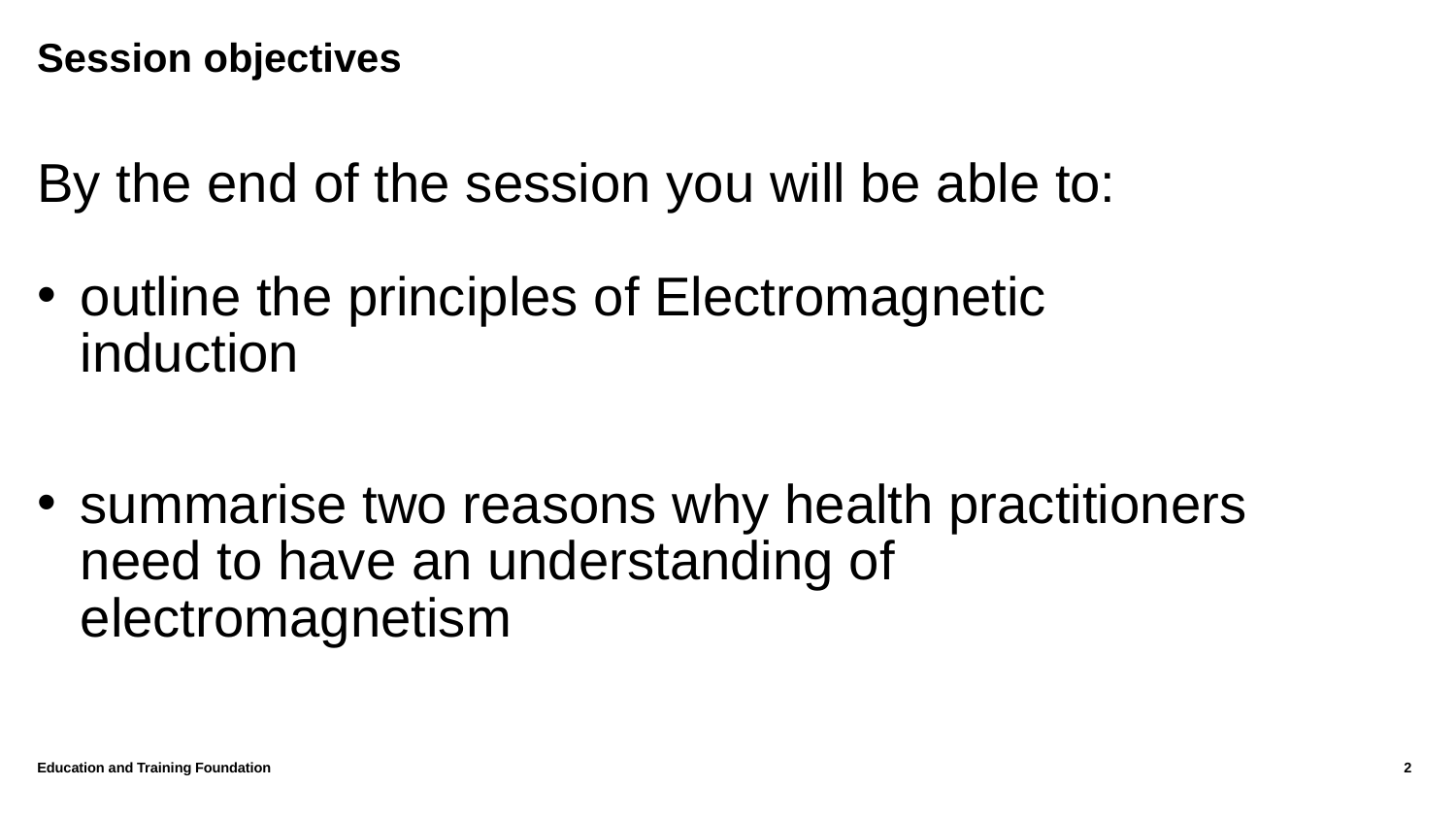

# Session objectives
By the end of the session you will be able to:

outline the principles of Electromagnetic induction

summarise two reasons why health practitioners need to have an understanding of electromagnetism

Education and Training Foundation
2